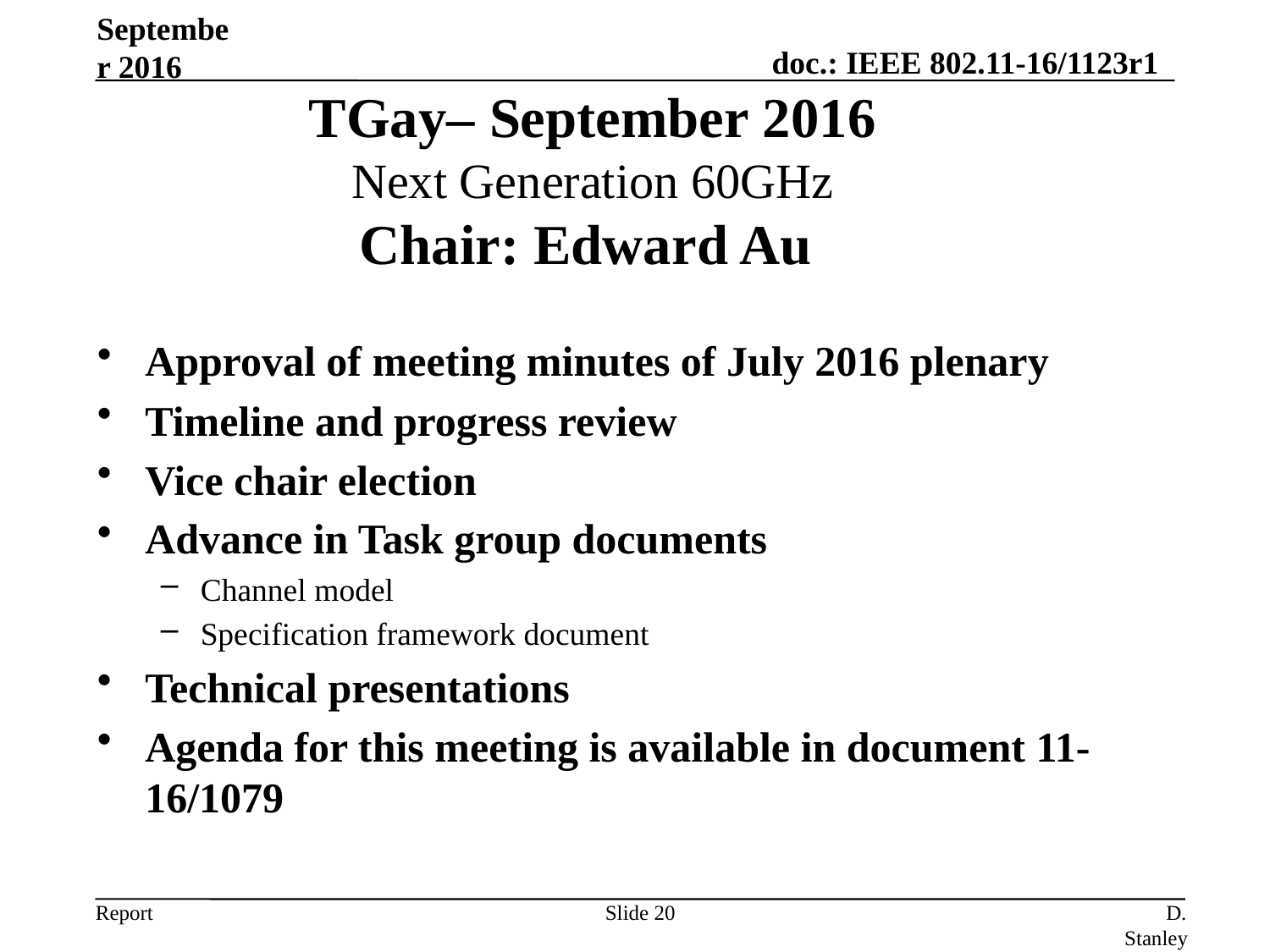

September 2016
TGay– September 2016
Next Generation 60GHz
Chair: Edward Au
Approval of meeting minutes of July 2016 plenary
Timeline and progress review
Vice chair election
Advance in Task group documents
Channel model
Specification framework document
Technical presentations
Agenda for this meeting is available in document 11-16/1079
Slide 20
D. Stanley, HP Enterprise